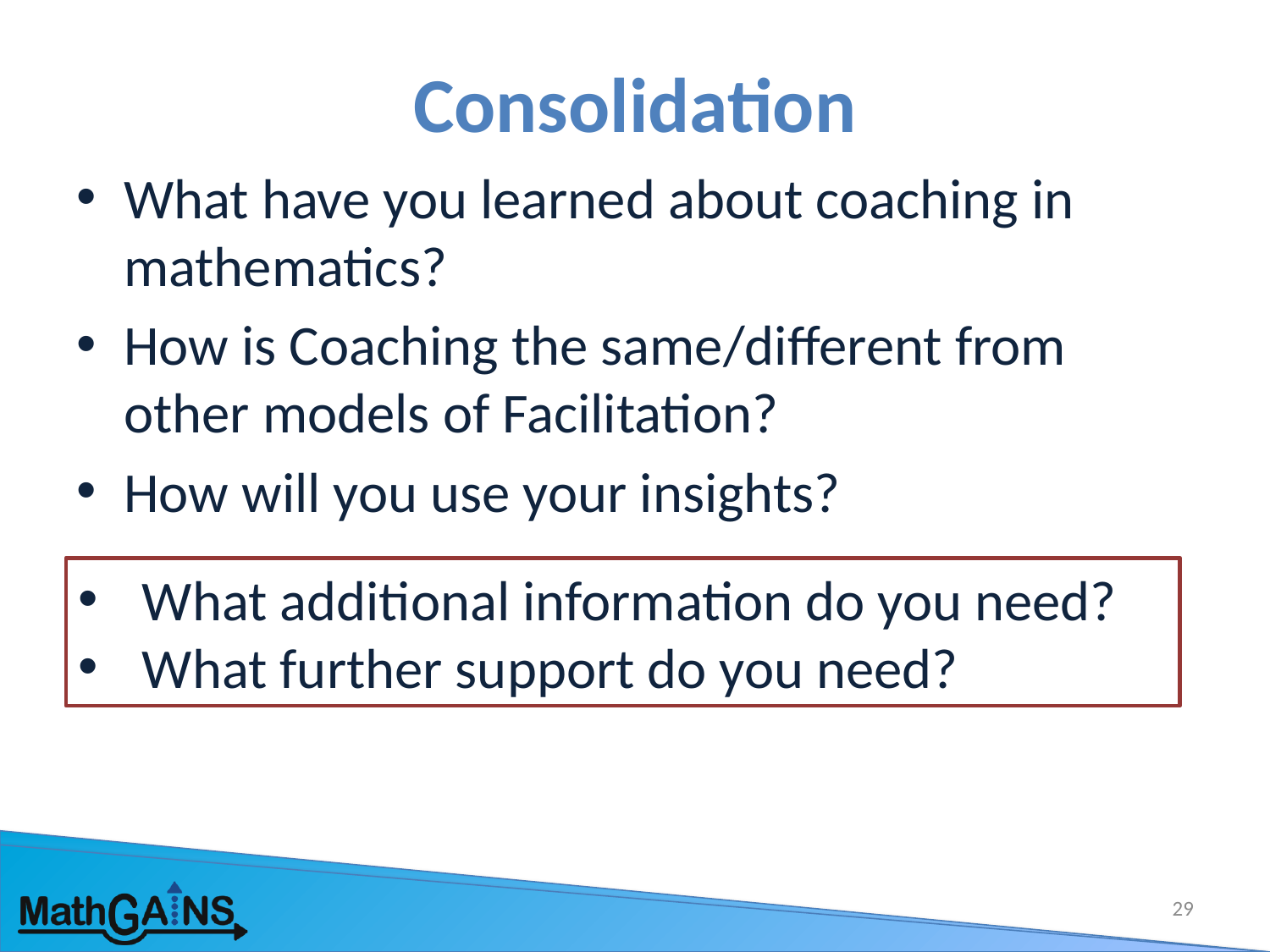

# Consolidation
What have you learned about coaching in mathematics?
How is Coaching the same/different from other models of Facilitation?
How will you use your insights?
What additional information do you need?
What further support do you need?
29